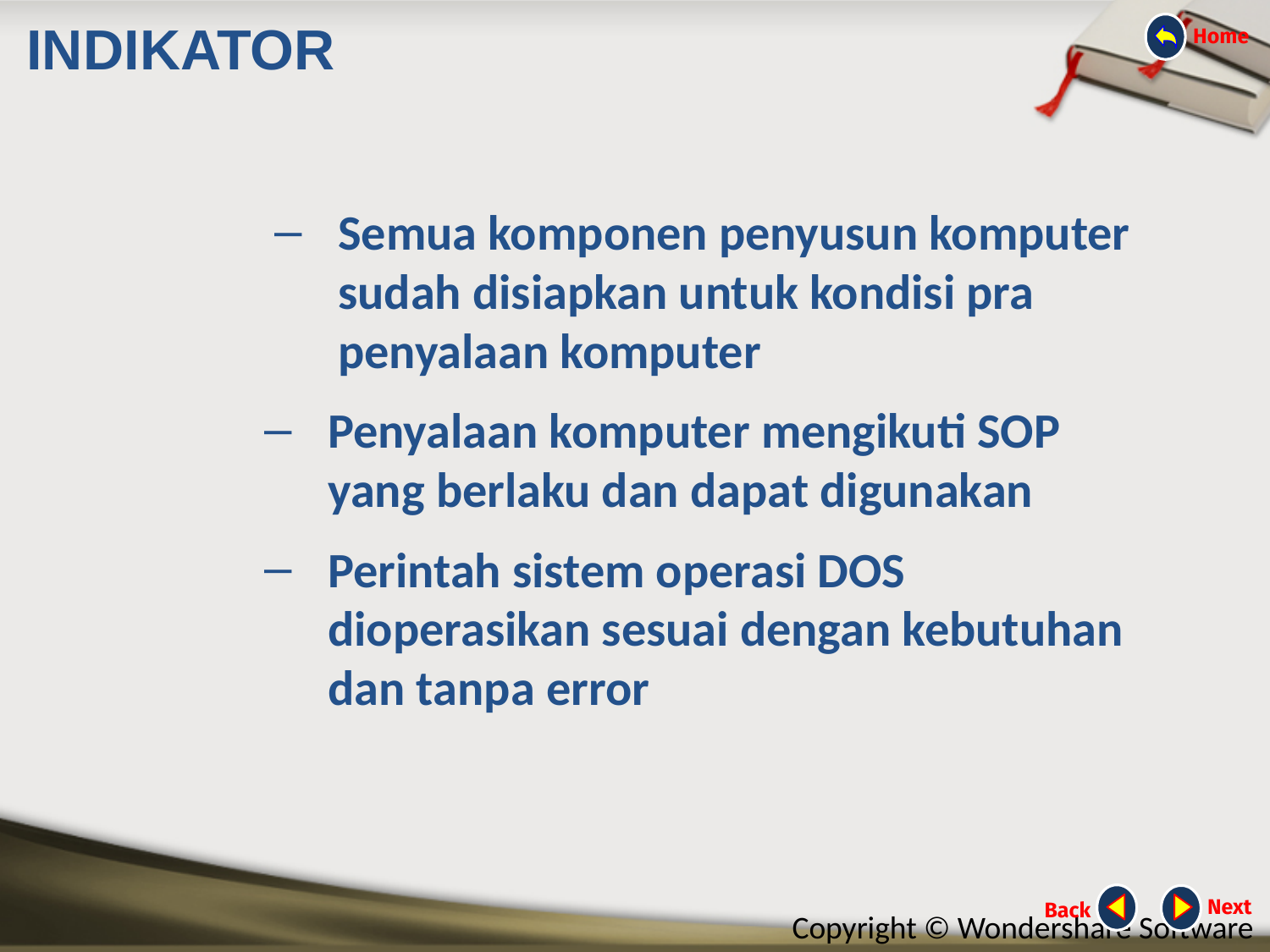

INDIKATOR

  Home
Semua komponen penyusun komputer sudah disiapkan untuk kondisi pra penyalaan komputer

Penyalaan komputer mengikuti SOP yang berlaku dan dapat digunakan

Perintah sistem operasi DOS dioperasikan sesuai dengan kebutuhan dan tanpa error

Back

Next